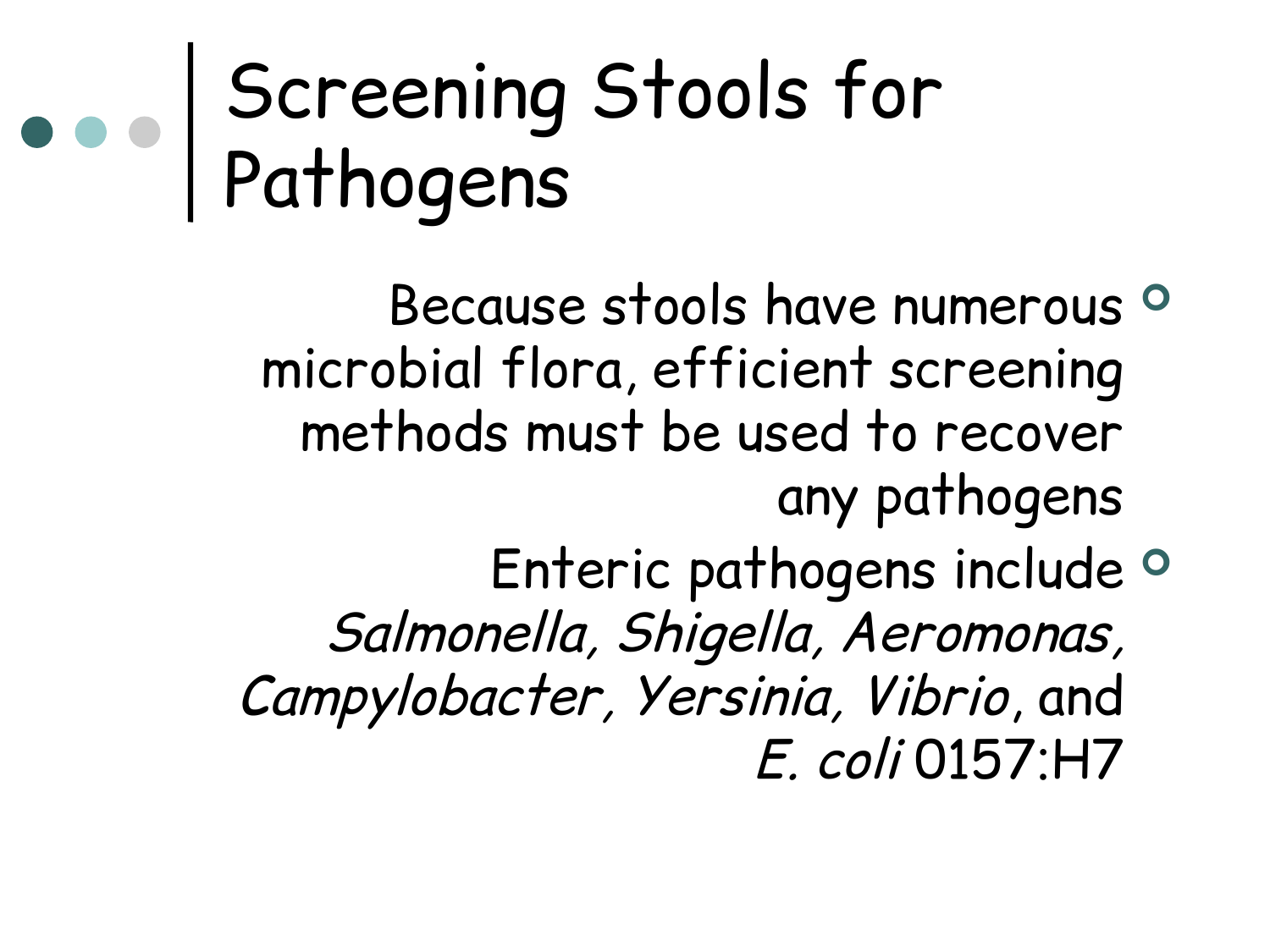

# Screening Stools for Pathogens
Because stools have numerous microbial flora, efficient screening methods must be used to recover any pathogens
Enteric pathogens include Salmonella, Shigella, Aeromonas, Campylobacter, Yersinia, Vibrio, and E. coli 0157:H7